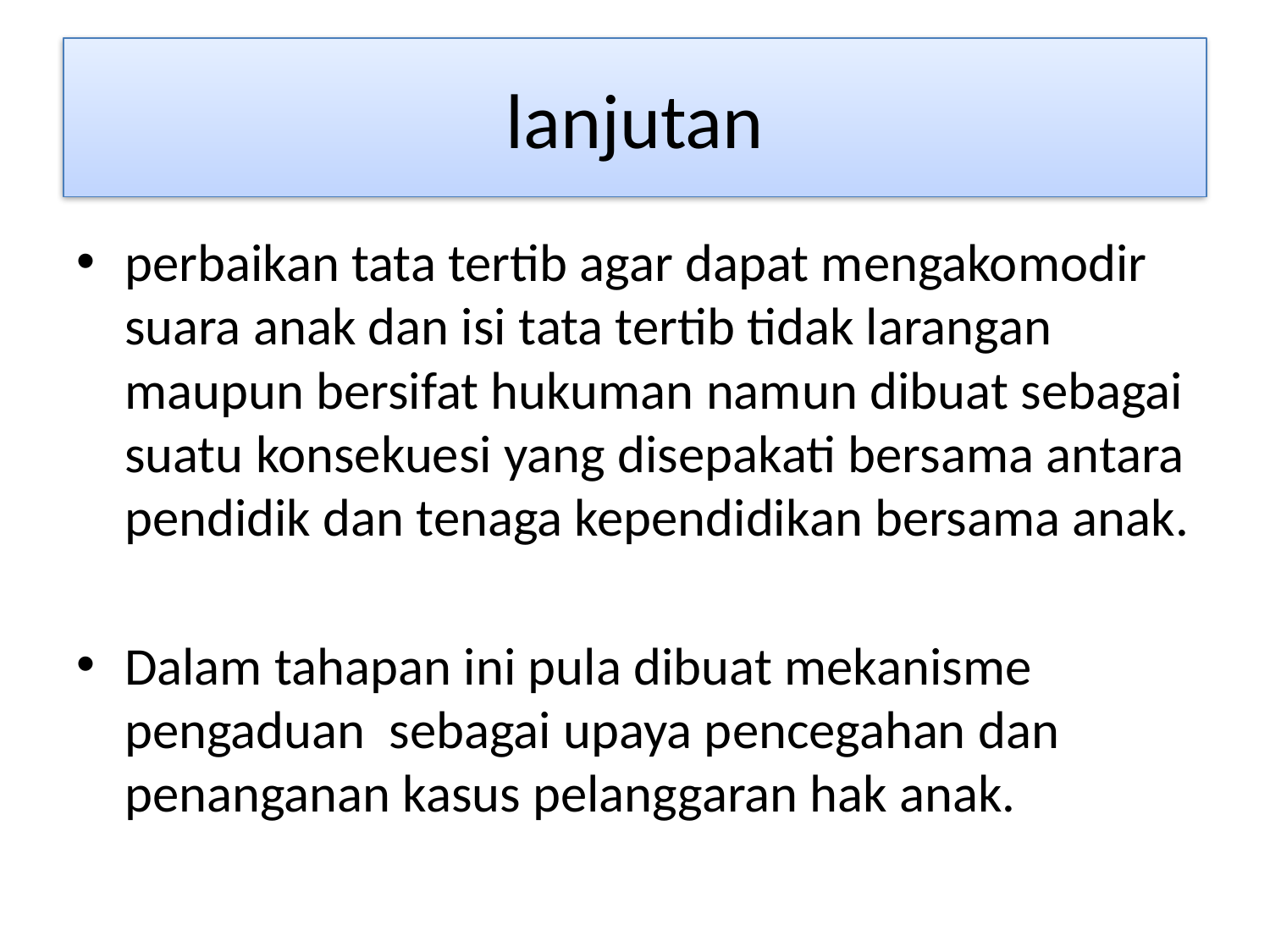

# lanjutan
perbaikan tata tertib agar dapat mengakomodir suara anak dan isi tata tertib tidak larangan maupun bersifat hukuman namun dibuat sebagai suatu konsekuesi yang disepakati bersama antara pendidik dan tenaga kependidikan bersama anak.

Dalam tahapan ini pula dibuat mekanisme pengaduan  sebagai upaya pencegahan dan penanganan kasus pelanggaran hak anak.